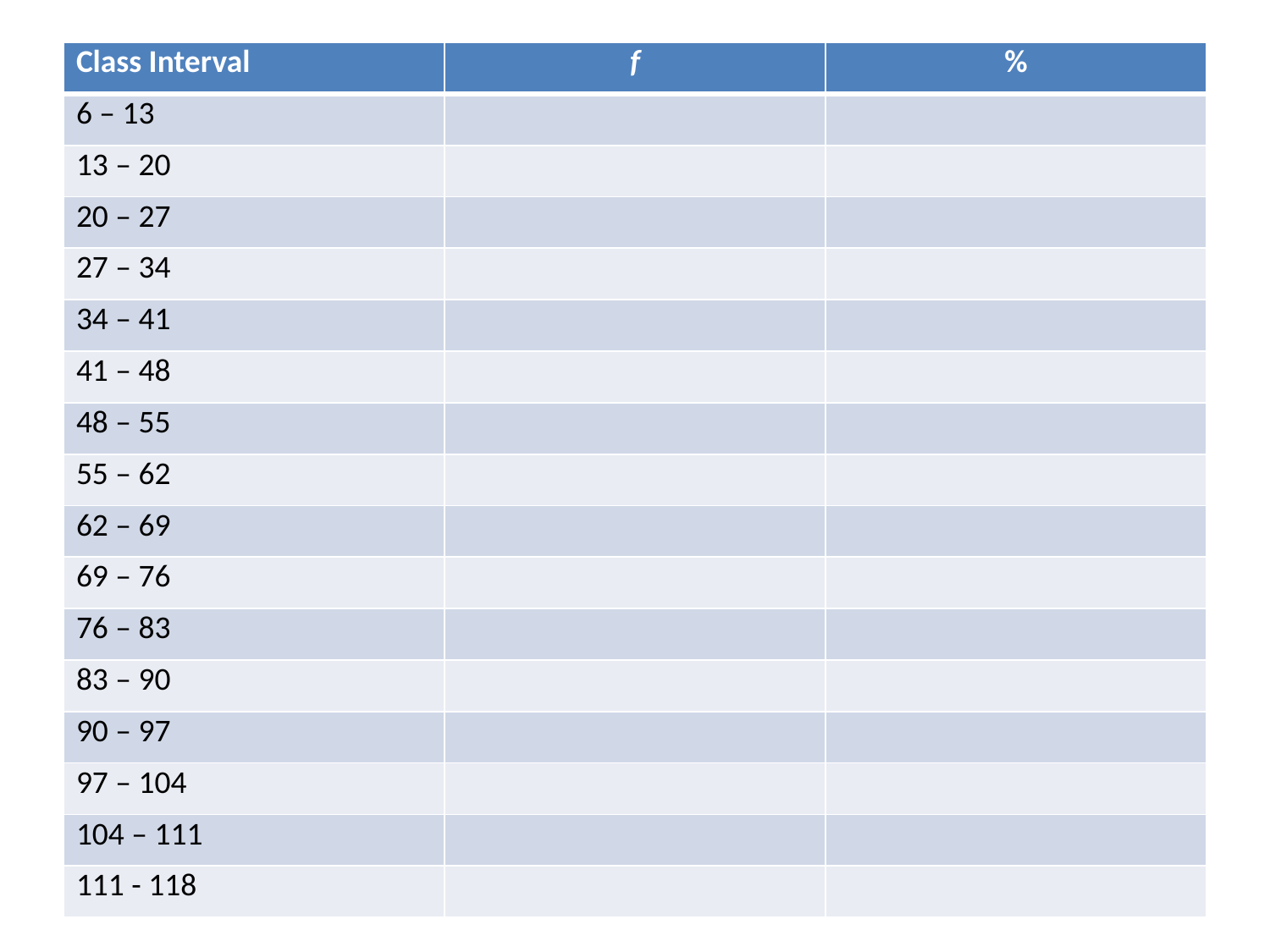

| Class Interval | f | % |
| --- | --- | --- |
| 6 – 13 |  |  |
| 13 – 20 |  |  |
| 20 – 27 |  |  |
| 27 – 34 |  |  |
| 34 – 41 |  |  |
| 41 – 48 |  |  |
| 48 – 55 |  |  |
| 55 – 62 |  |  |
| 62 – 69 |  |  |
| 69 – 76 |  |  |
| 76 – 83 |  |  |
| 83 – 90 |  |  |
| 90 – 97 |  |  |
| 97 – 104 |  |  |
| 104 – 111 |  |  |
| 111 - 118 |  |  |